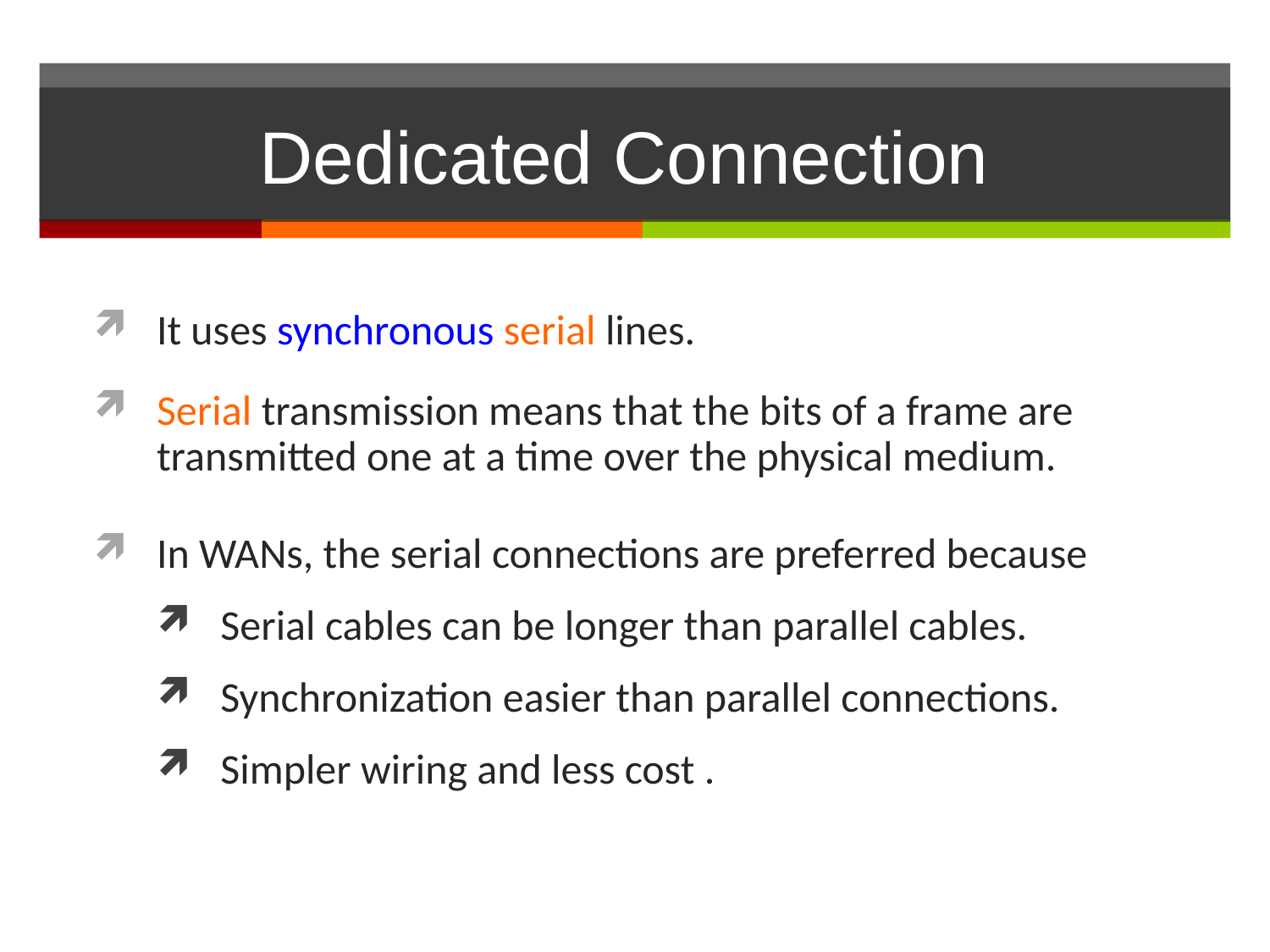

# Dedicated Connection
It uses synchronous serial lines.
Serial transmission means that the bits of a frame are transmitted one at a time over the physical medium.
In WANs, the serial connections are preferred because
Serial cables can be longer than parallel cables.
Synchronization easier than parallel connections.
Simpler wiring and less cost .